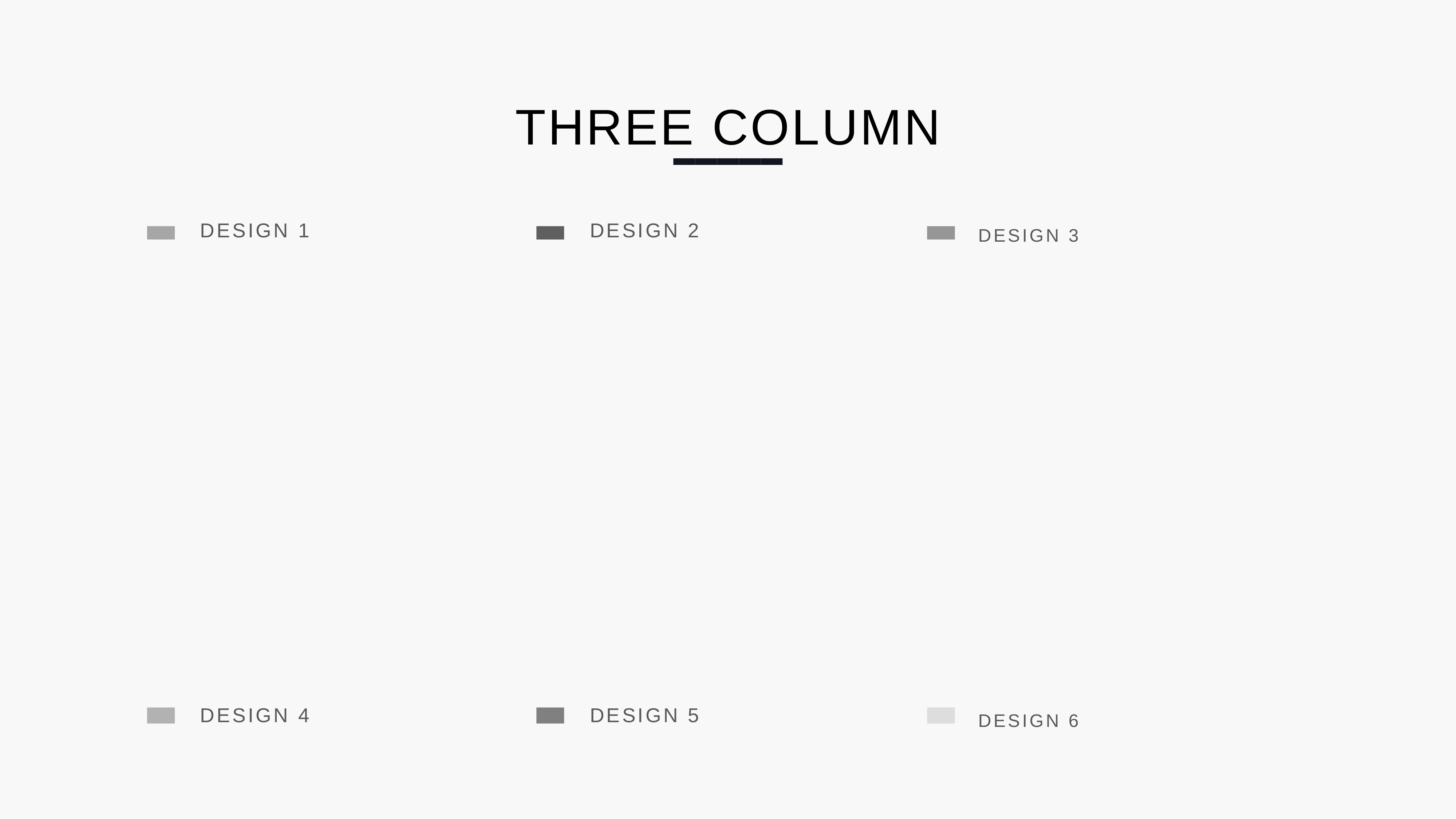

THREE COLUMN

DESIGN 1
DESIGN 2
DESIGN 3

DESIGN 4
DESIGN 5
DESIGN 6